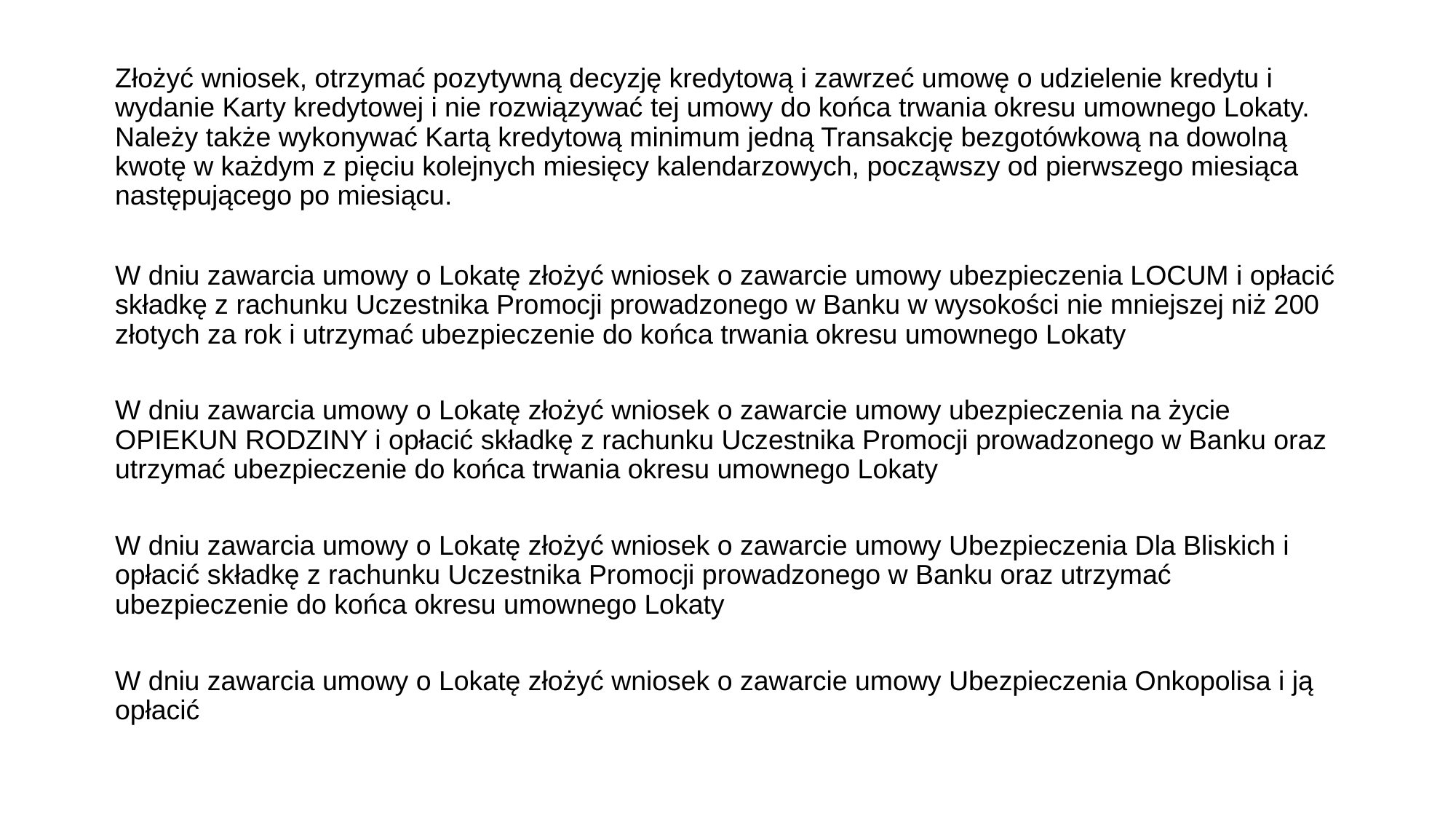

Złożyć wniosek, otrzymać pozytywną decyzję kredytową i zawrzeć umowę o udzielenie kredytu i wydanie Karty kredytowej i nie rozwiązywać tej umowy do końca trwania okresu umownego Lokaty. Należy także wykonywać Kartą kredytową minimum jedną Transakcję bezgotówkową na dowolną kwotę w każdym z pięciu kolejnych miesięcy kalendarzowych, począwszy od pierwszego miesiąca następującego po miesiącu.
W dniu zawarcia umowy o Lokatę złożyć wniosek o zawarcie umowy ubezpieczenia LOCUM i opłacić składkę z rachunku Uczestnika Promocji prowadzonego w Banku w wysokości nie mniejszej niż 200 złotych za rok i utrzymać ubezpieczenie do końca trwania okresu umownego Lokaty
W dniu zawarcia umowy o Lokatę złożyć wniosek o zawarcie umowy ubezpieczenia na życie OPIEKUN RODZINY i opłacić składkę z rachunku Uczestnika Promocji prowadzonego w Banku oraz utrzymać ubezpieczenie do końca trwania okresu umownego Lokaty
W dniu zawarcia umowy o Lokatę złożyć wniosek o zawarcie umowy Ubezpieczenia Dla Bliskich i opłacić składkę z rachunku Uczestnika Promocji prowadzonego w Banku oraz utrzymać ubezpieczenie do końca okresu umownego Lokaty
W dniu zawarcia umowy o Lokatę złożyć wniosek o zawarcie umowy Ubezpieczenia Onkopolisa i ją opłacić